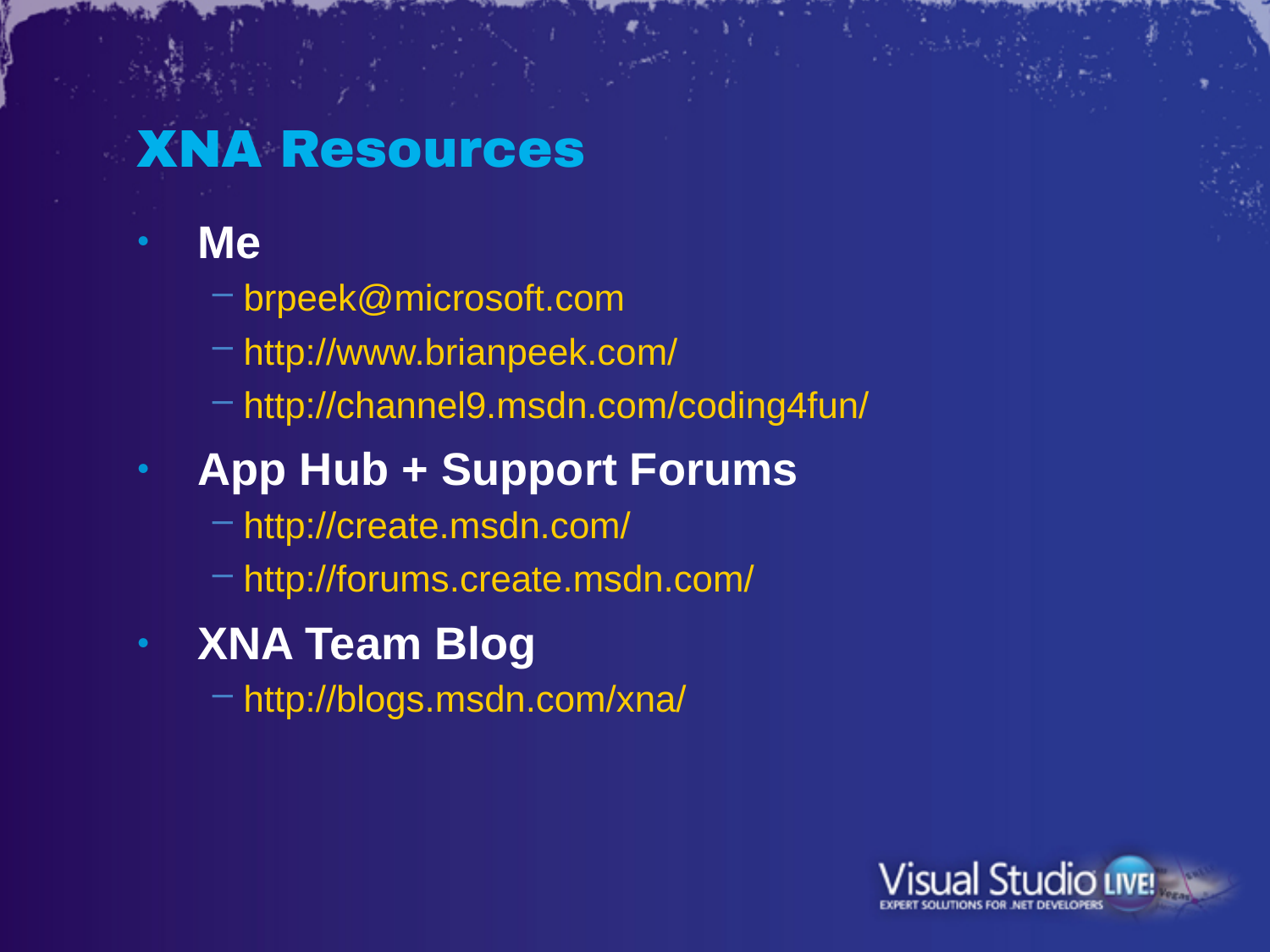

# XNA Resources
Me
brpeek@microsoft.com
http://www.brianpeek.com/
http://channel9.msdn.com/coding4fun/
App Hub + Support Forums
http://create.msdn.com/
http://forums.create.msdn.com/
XNA Team Blog
http://blogs.msdn.com/xna/